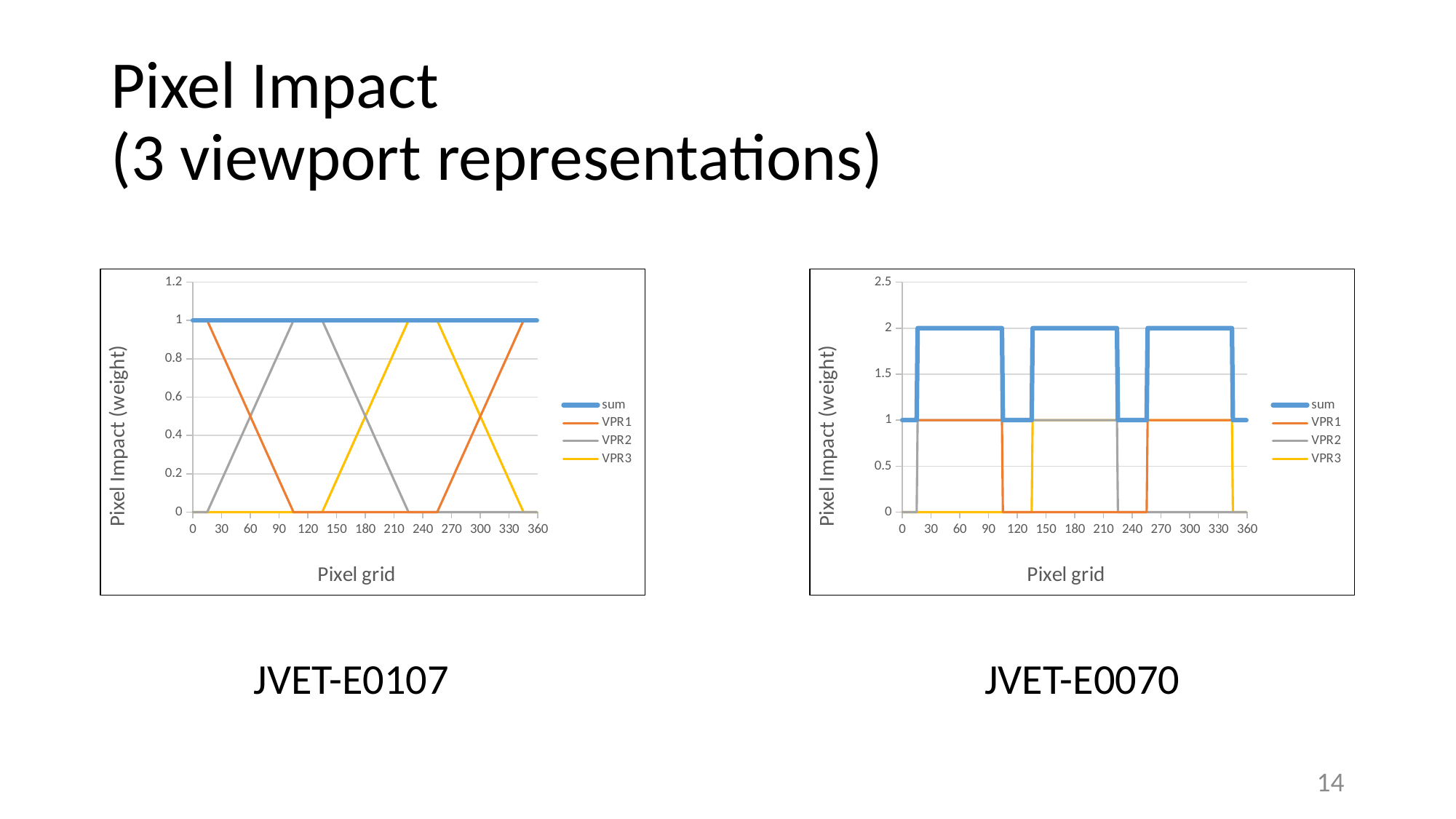

# Pixel Impact (3 viewport representations)

### Chart

| Category | sum | VPR1 | VPR2 | VPR3 |
|---|---|---|---|---|

### Chart

| Category | sum | VPR1 | VPR2 | VPR3 |
|---|---|---|---|---|
JVET-E0107
JVET-E0070
14